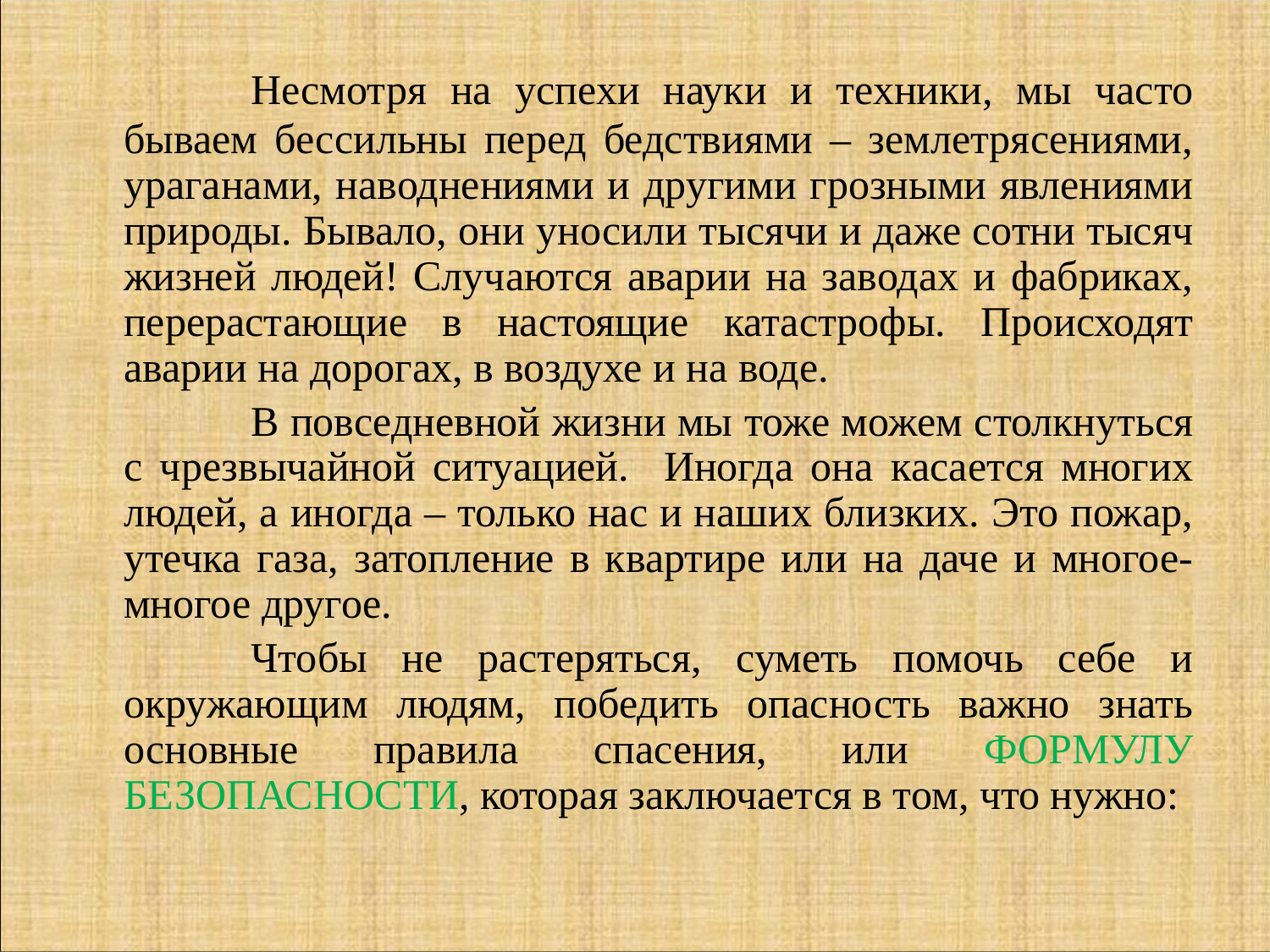

Несмотря на успехи науки и техники, мы часто бываем бессильны перед бедствиями – землетрясениями, ураганами, наводнениями и другими грозными явлениями природы. Бывало, они уносили тысячи и даже сотни тысяч жизней людей! Случаются аварии на заводах и фабриках, перерастающие в настоящие катастрофы. Происходят аварии на дорогах, в воздухе и на воде.
		В повседневной жизни мы тоже можем столкнуться с чрезвычайной ситуацией.  Иногда она касается многих людей, а иногда – только нас и наших близких. Это пожар, утечка газа, затопление в квартире или на даче и многое-многое другое.
		Чтобы не растеряться, суметь помочь себе и окружающим людям, победить опасность важно знать основные правила спасения, или ФОРМУЛУ БЕЗОПАСНОСТИ, которая заключается в том, что нужно: